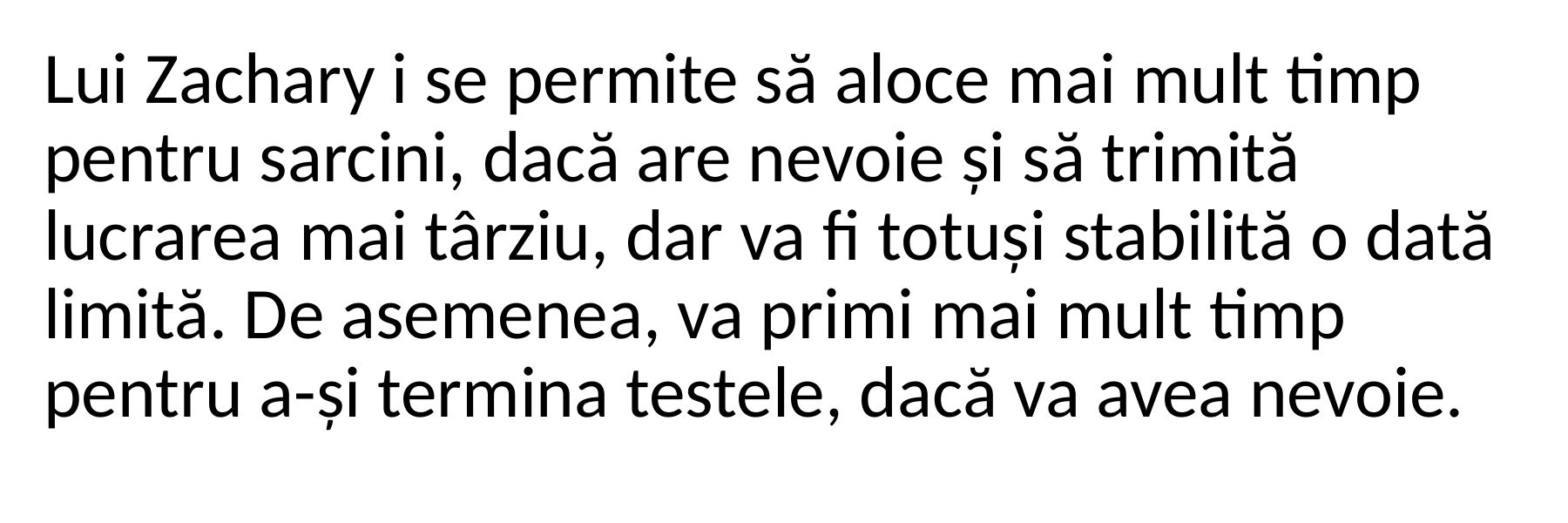

Lui Zachary i se permite să aloce mai mult timp pentru sarcini, dacă are nevoie și să trimită lucrarea mai târziu, dar va fi totuși stabilită o dată limită. De asemenea, va primi mai mult timp pentru a-și termina testele, dacă va avea nevoie.